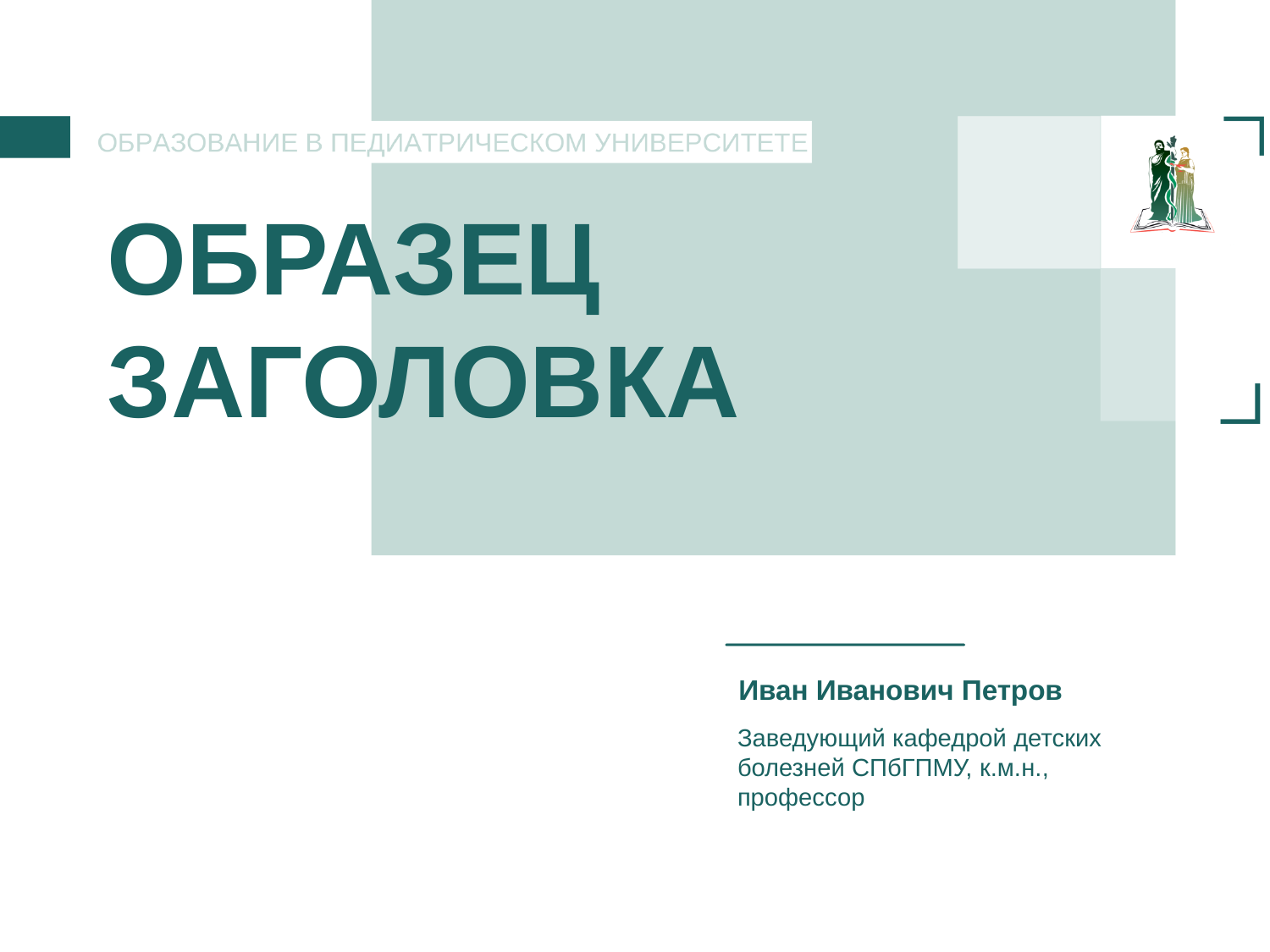

# ОБРАЗЕЦ ЗАГОЛОВКА
Иван Иванович Петров
Заведующий кафедрой детских болезней СПбГПМУ, к.м.н.,
профессор